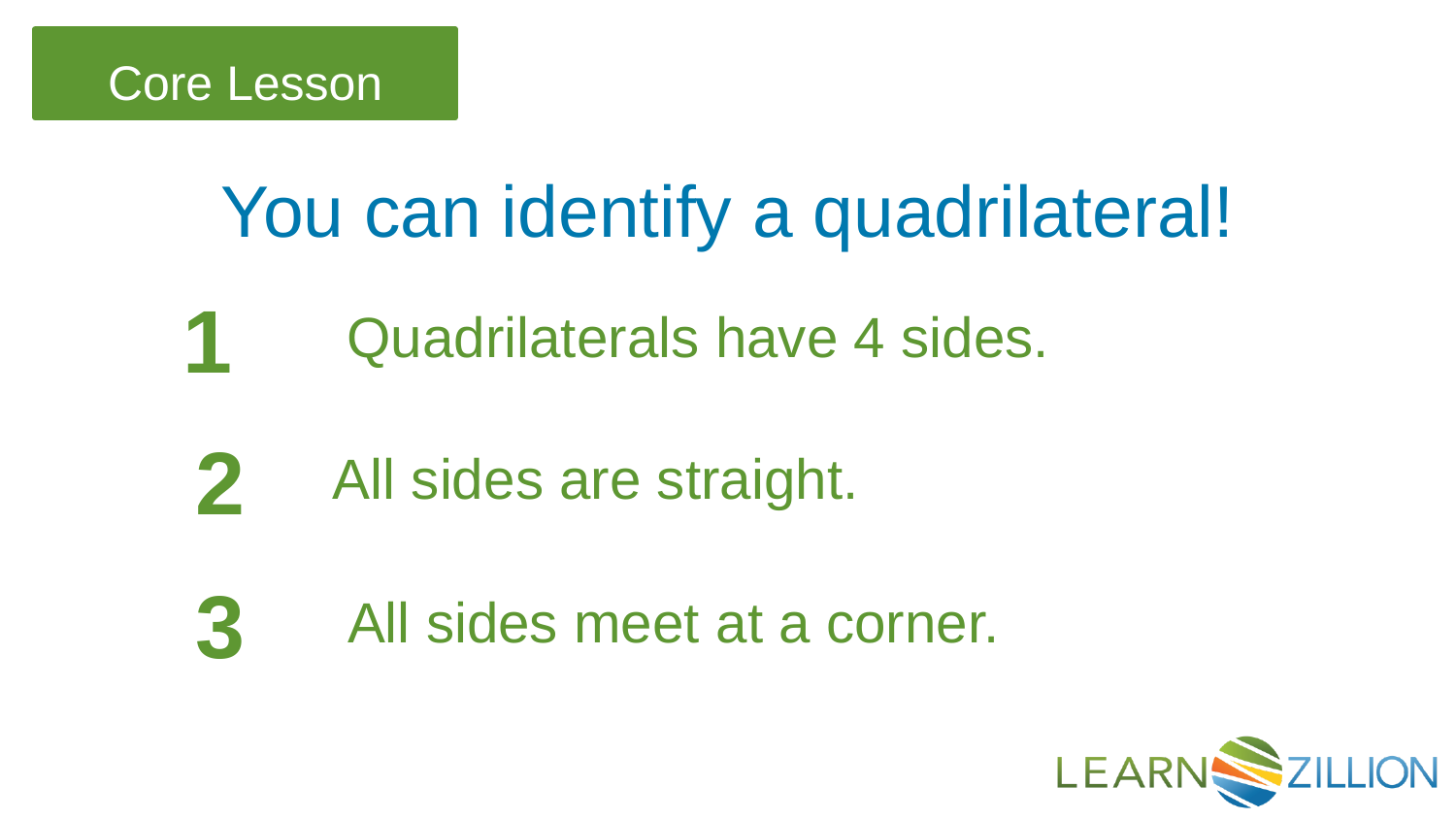

You can identify a quadrilateral!
1
Quadrilaterals have 4 sides.
2
All sides are straight.
3
All sides meet at a corner.